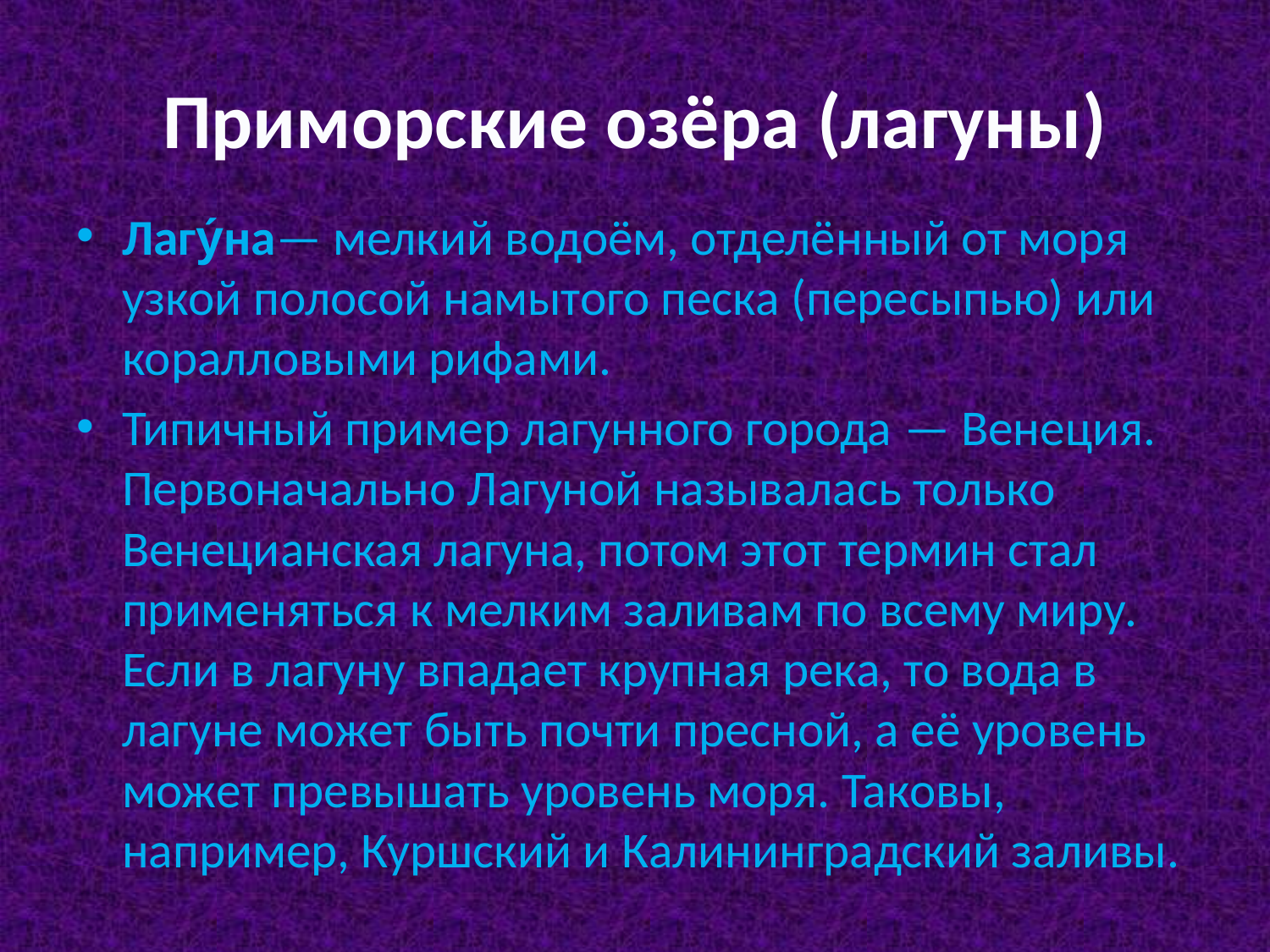

# Приморские озёра (лагуны)
Лагу́на— мелкий водоём, отделённый от моря узкой полосой намытого песка (пересыпью) или коралловыми рифами.
Типичный пример лагунного города — Венеция. Первоначально Лагуной называлась только Венецианская лагуна, потом этот термин стал применяться к мелким заливам по всему миру. Если в лагуну впадает крупная река, то вода в лагуне может быть почти пресной, а её уровень может превышать уровень моря. Таковы, например, Куршский и Калининградский заливы.